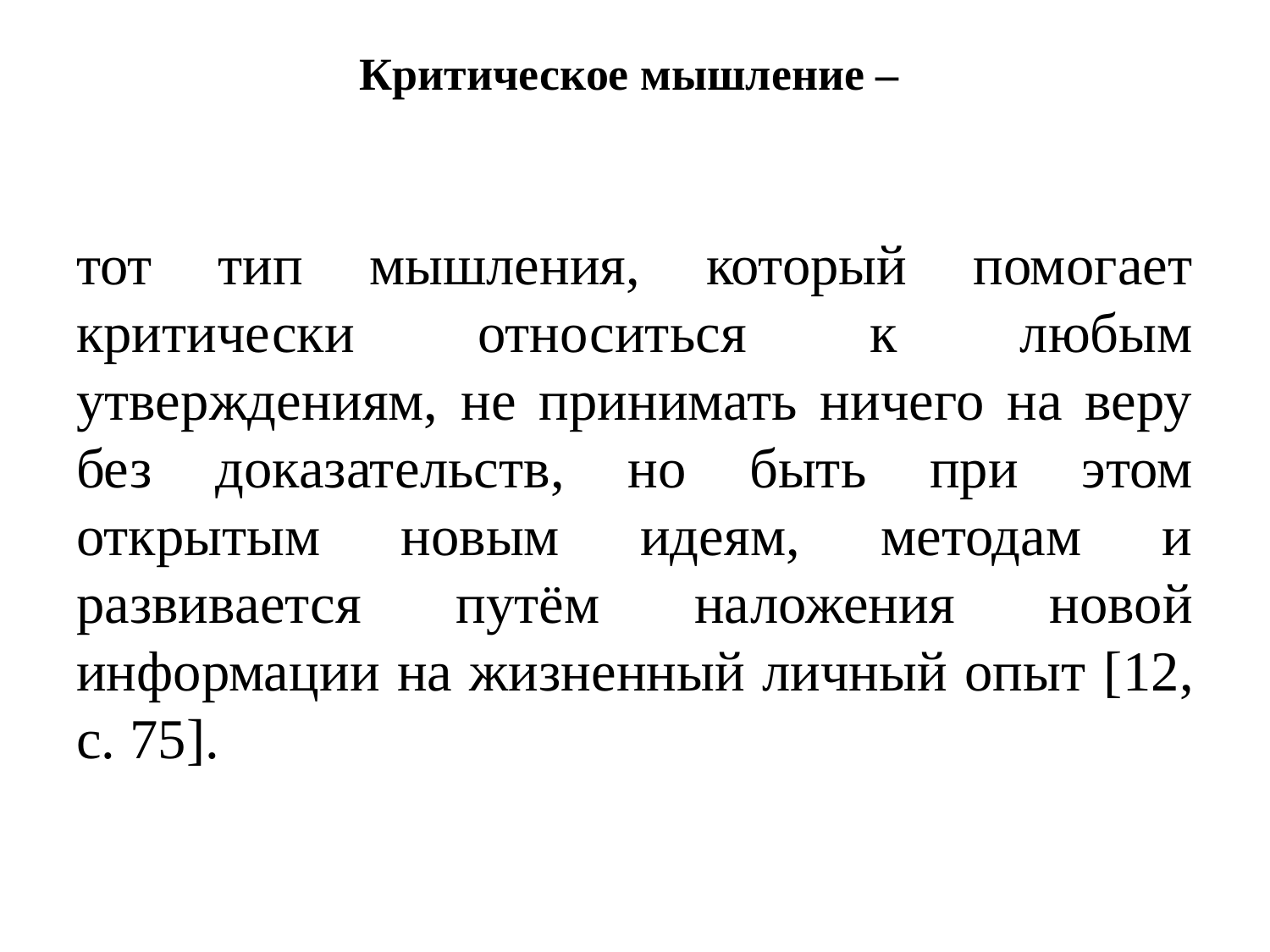

# Критическое мышление –
тот тип мышления, который помогает критически относиться к любым утверждениям, не принимать ничего на веру без доказательств, но быть при этом открытым новым идеям, методам и развивается путём наложения новой информации на жизненный личный опыт [12, с. 75].